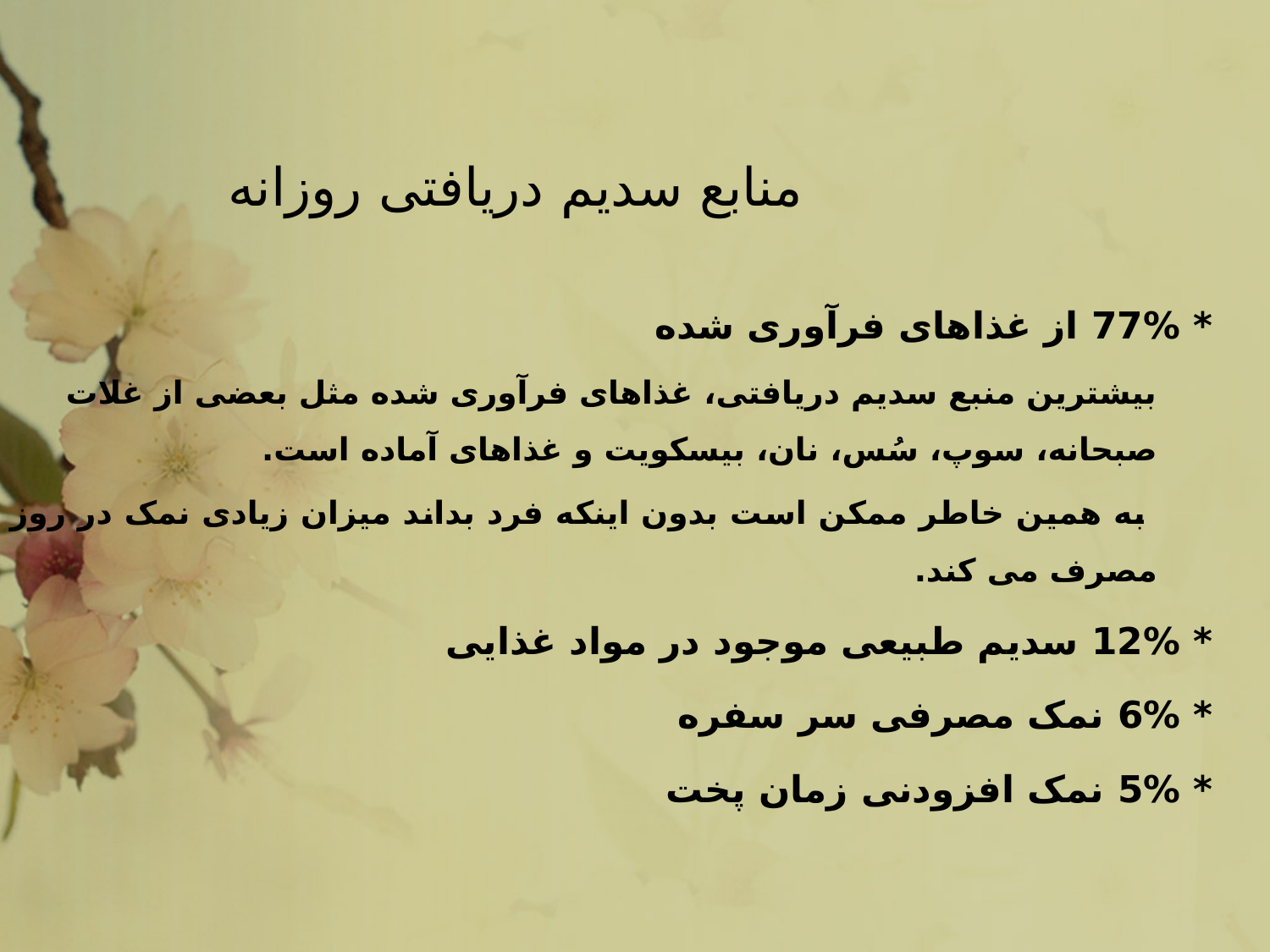

# منابع سدیم دریافتی روزانه

* 77% از غذاهای فرآوری شده
بیشترین منبع سدیم دریافتی، غذاهای فرآوری شده مثل بعضی از غلات صبحانه، سوپ، سُس، نان، بیسکویت و غذاهای آماده است.
 به همین خاطر ممکن است بدون اینکه فرد بداند میزان زیادی نمک در روز مصرف می کند.
* 12% سدیم طبیعی موجود در مواد غذایی
* 6% نمک مصرفی سر سفره
* 5% نمک افزودنی زمان پخت